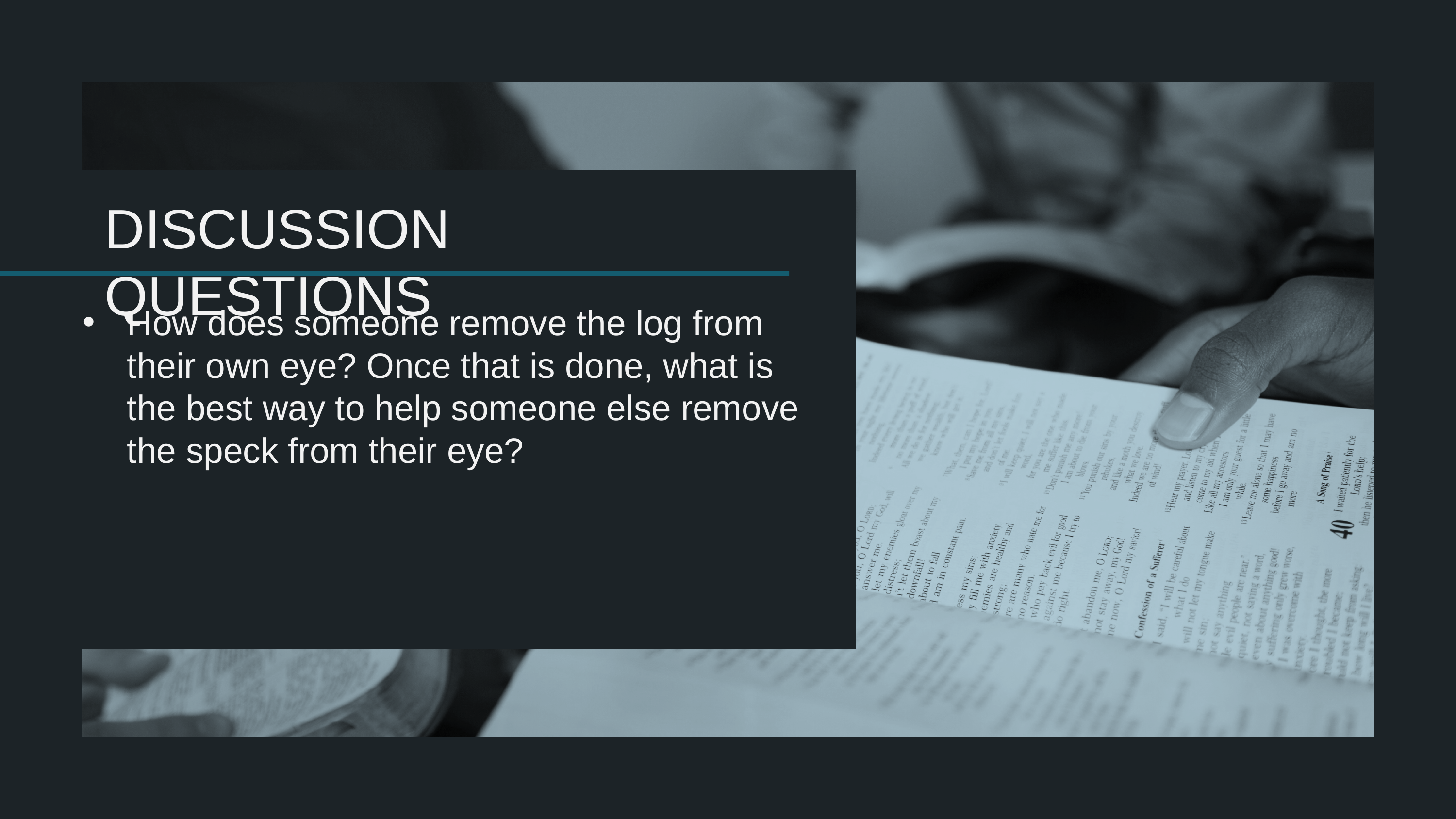

How does someone remove the log from their own eye? Once that is done, what is the best way to help someone else remove the speck from their eye?